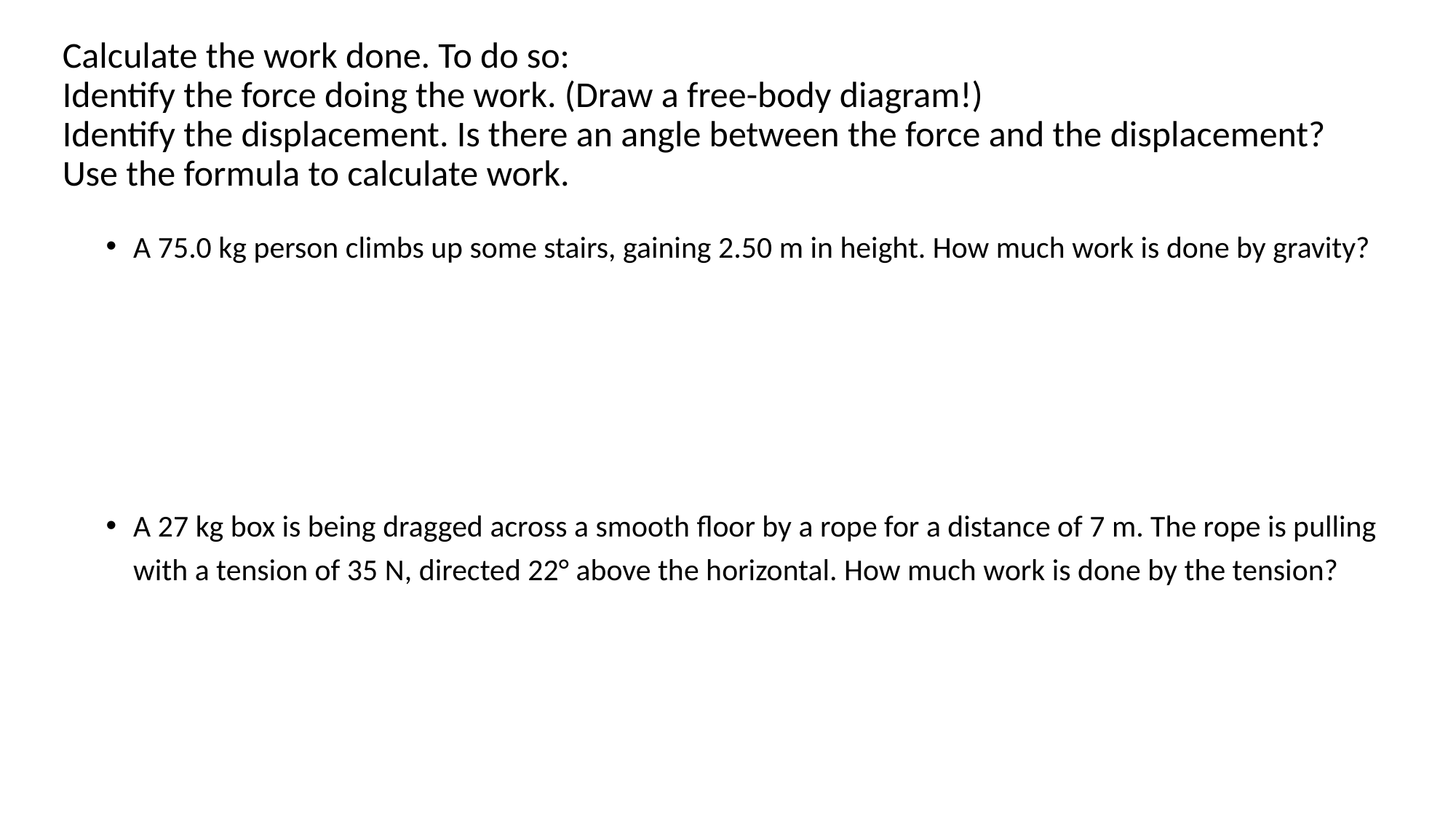

# Calculate the work done. To do so: Identify the force doing the work. (Draw a free-body diagram!) Identify the displacement. Is there an angle between the force and the displacement? Use the formula to calculate work.
A 75.0 kg person climbs up some stairs, gaining 2.50 m in height. How much work is done by gravity?

A 27 kg box is being dragged across a smooth floor by a rope for a distance of 7 m. The rope is pulling with a tension of 35 N, directed 22° above the horizontal. How much work is done by the tension?